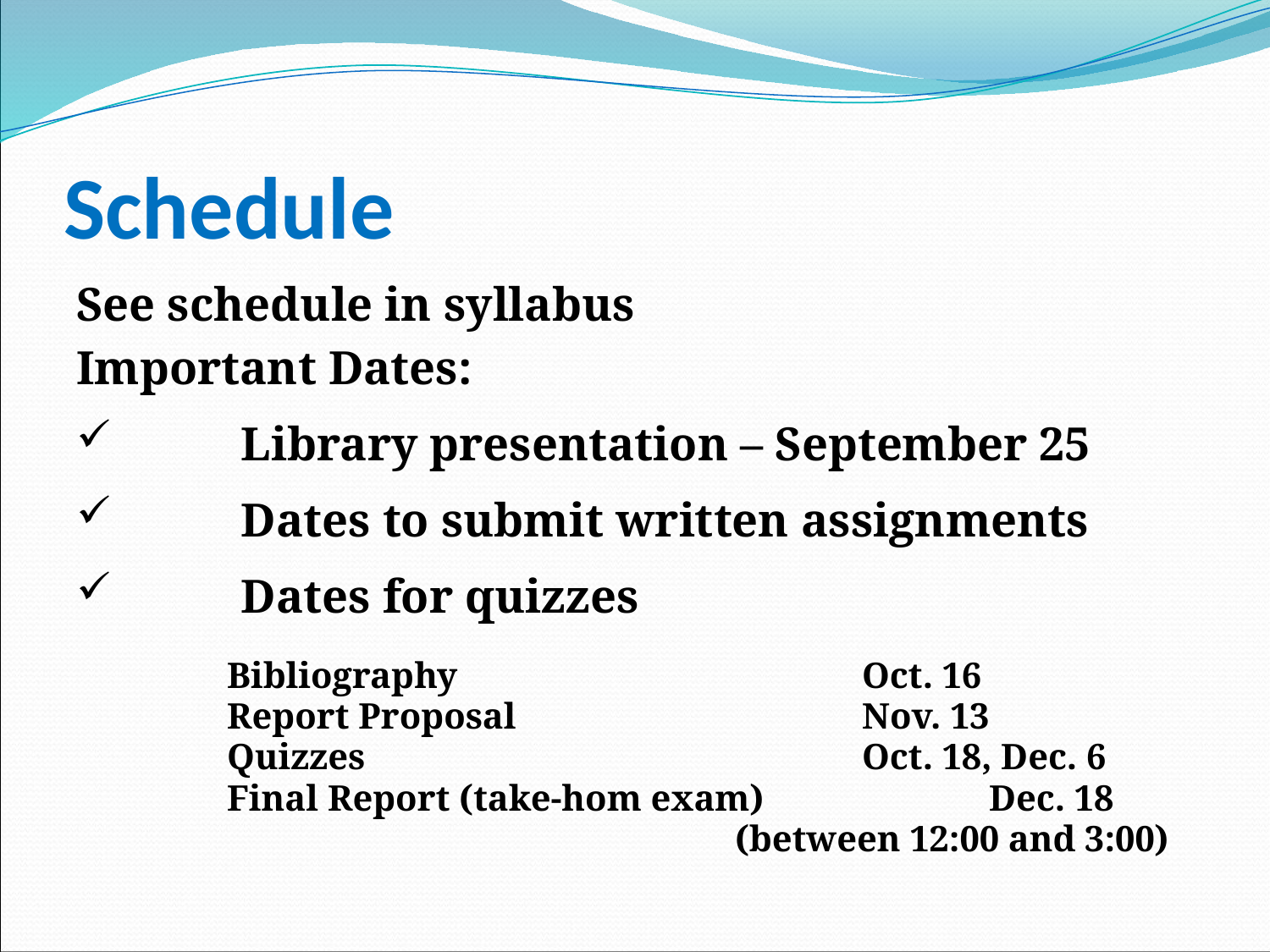

# Schedule
See schedule in syllabus
Important Dates:
	Library presentation – September 25
	Dates to submit written assignments
	Dates for quizzes
	Bibliography				Oct. 16
	Report Proposal			Nov. 13
	Quizzes				Oct. 18, Dec. 6
	Final Report (take-hom exam)		Dec. 18
					(between 12:00 and 3:00)